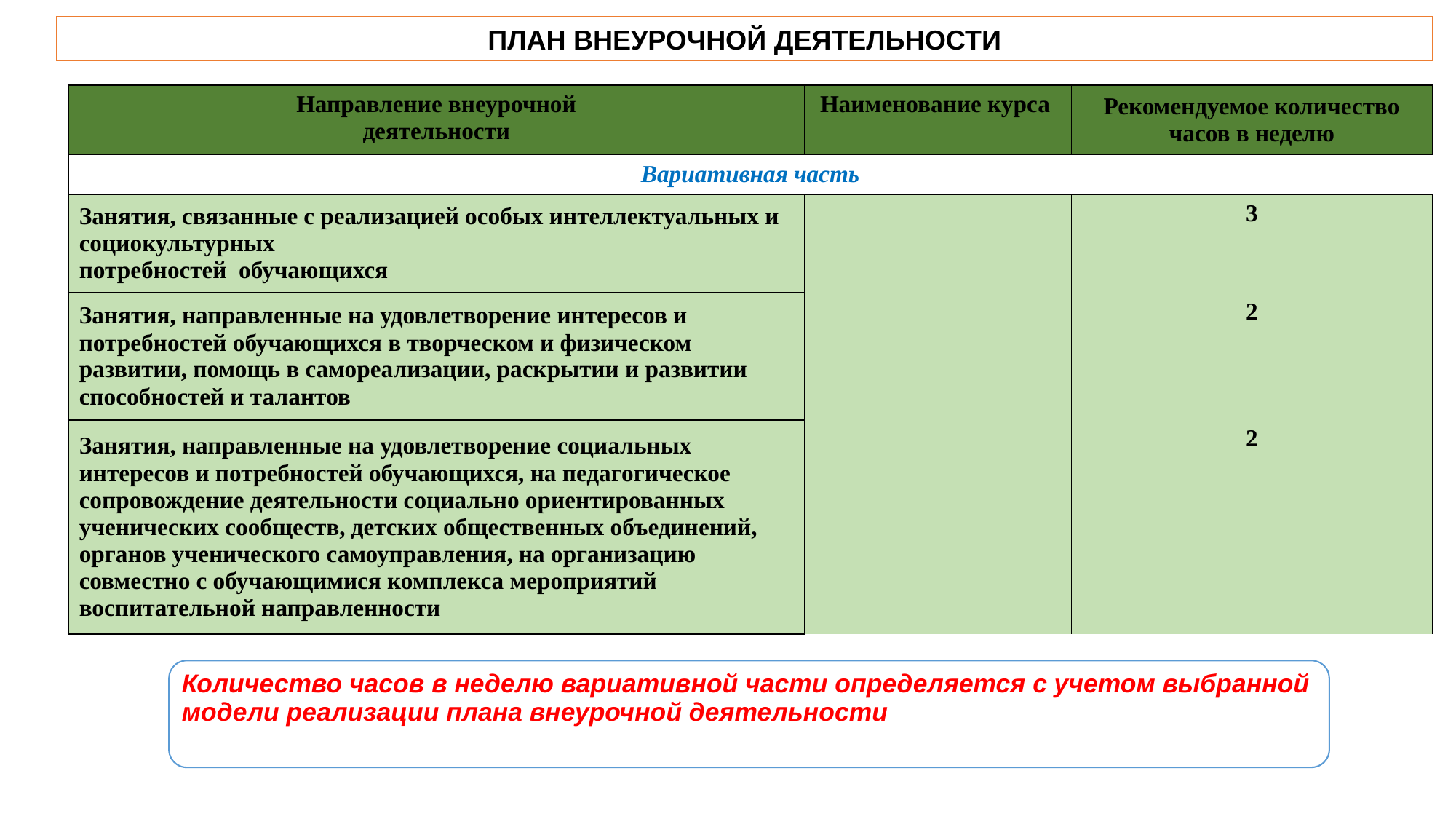

ПЛАН ВНЕУРОЧНОЙ ДЕЯТЕЛЬНОСТИ
| Направление внеурочной деятельности | Наименование курса | Рекомендуемое количество часов в неделю |
| --- | --- | --- |
| Вариативная часть |  |  |
| Занятия, связанные с реализацией особых интеллектуальных и социокультурных потребностей обучающихся |  | 3 |
| Занятия, направленные на удовлетворение интересов и потребностей обучающихся в творческом и физическом развитии, помощь в самореализации, раскрытии и развитии способностей и талантов |  | 2 |
| Занятия, направленные на удовлетворение социальных интересов и потребностей обучающихся, на педагогическое сопровождение деятельности социально ориентированных ученических сообществ, детских общественных объединений, органов ученического самоуправления, на организацию совместно с обучающимися комплекса мероприятий воспитательной направленности |  | 2 |
Количество часов в неделю вариативной части определяется с учетом выбранной модели реализации плана внеурочной деятельности